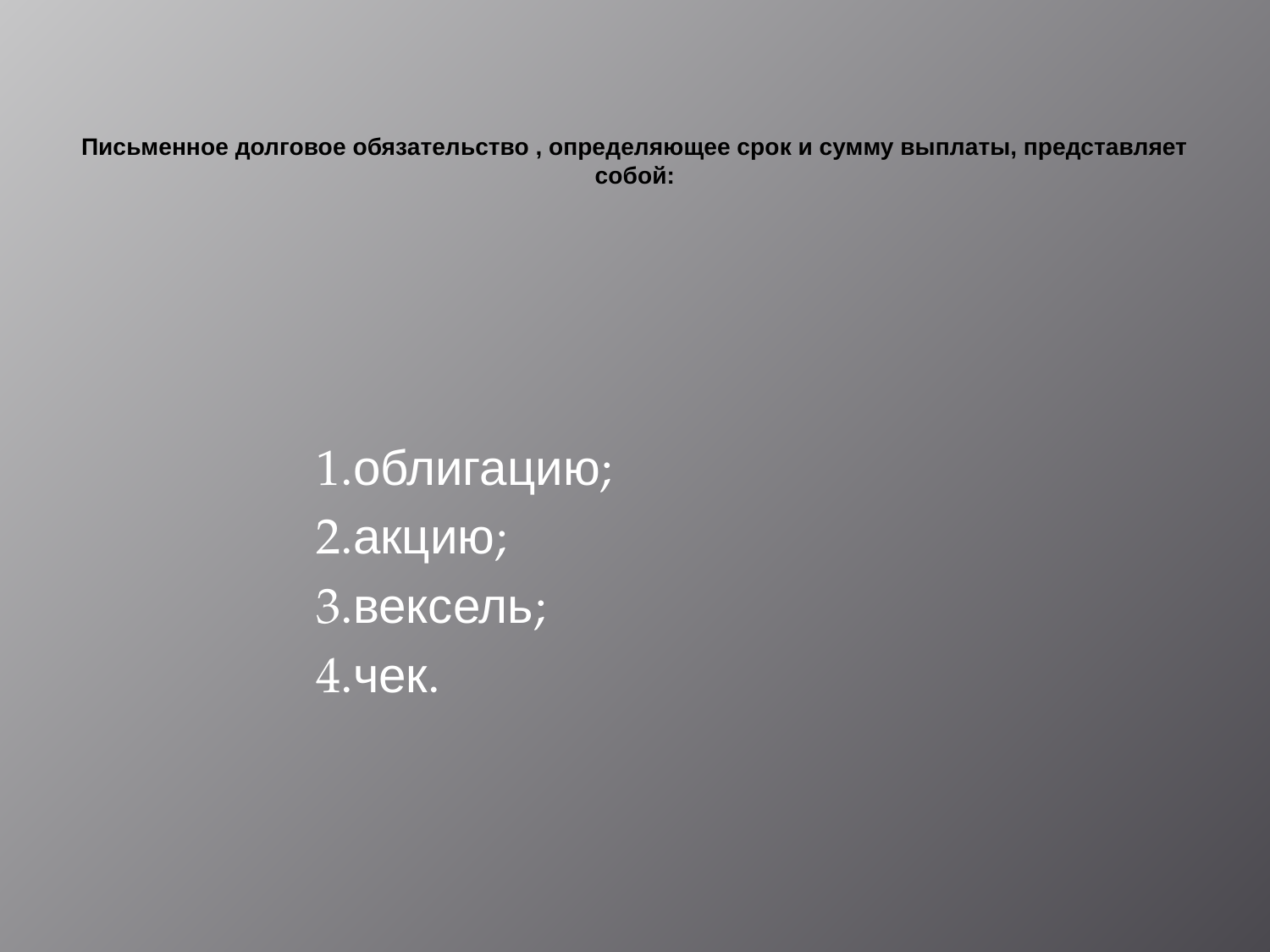

# Письменное долговое обязательство , определяющее срок и сумму выплаты, представляет собой:

                  1.облигацию;
                  2.акцию;
                  3.вексель;
                  4.чек.